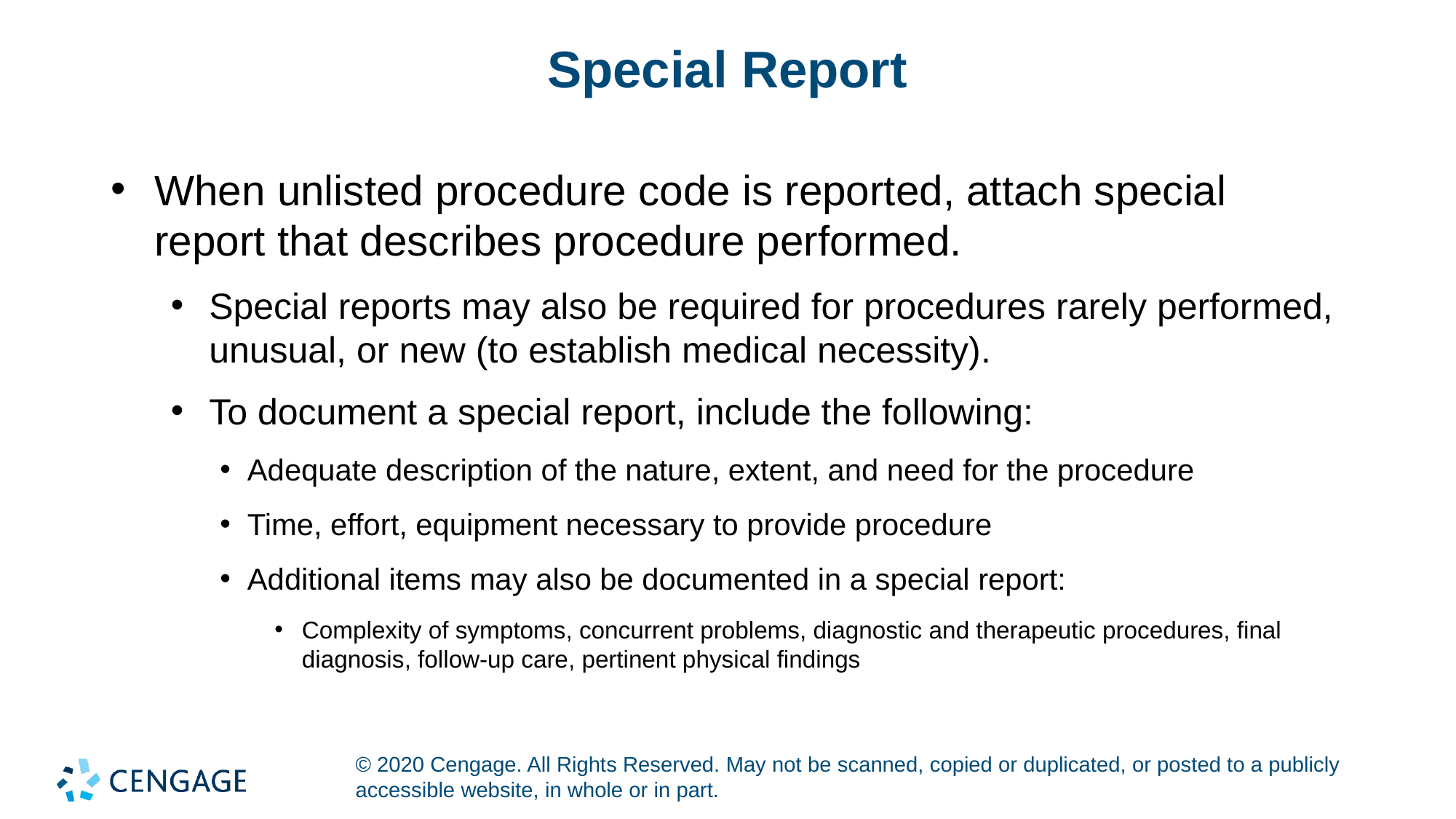

# Special Report
When unlisted procedure code is reported, attach special report that describes procedure performed.
Special reports may also be required for procedures rarely performed, unusual, or new (to establish medical necessity).
To document a special report, include the following:
Adequate description of the nature, extent, and need for the procedure
Time, effort, equipment necessary to provide procedure
Additional items may also be documented in a special report:
Complexity of symptoms, concurrent problems, diagnostic and therapeutic procedures, final diagnosis, follow-up care, pertinent physical findings